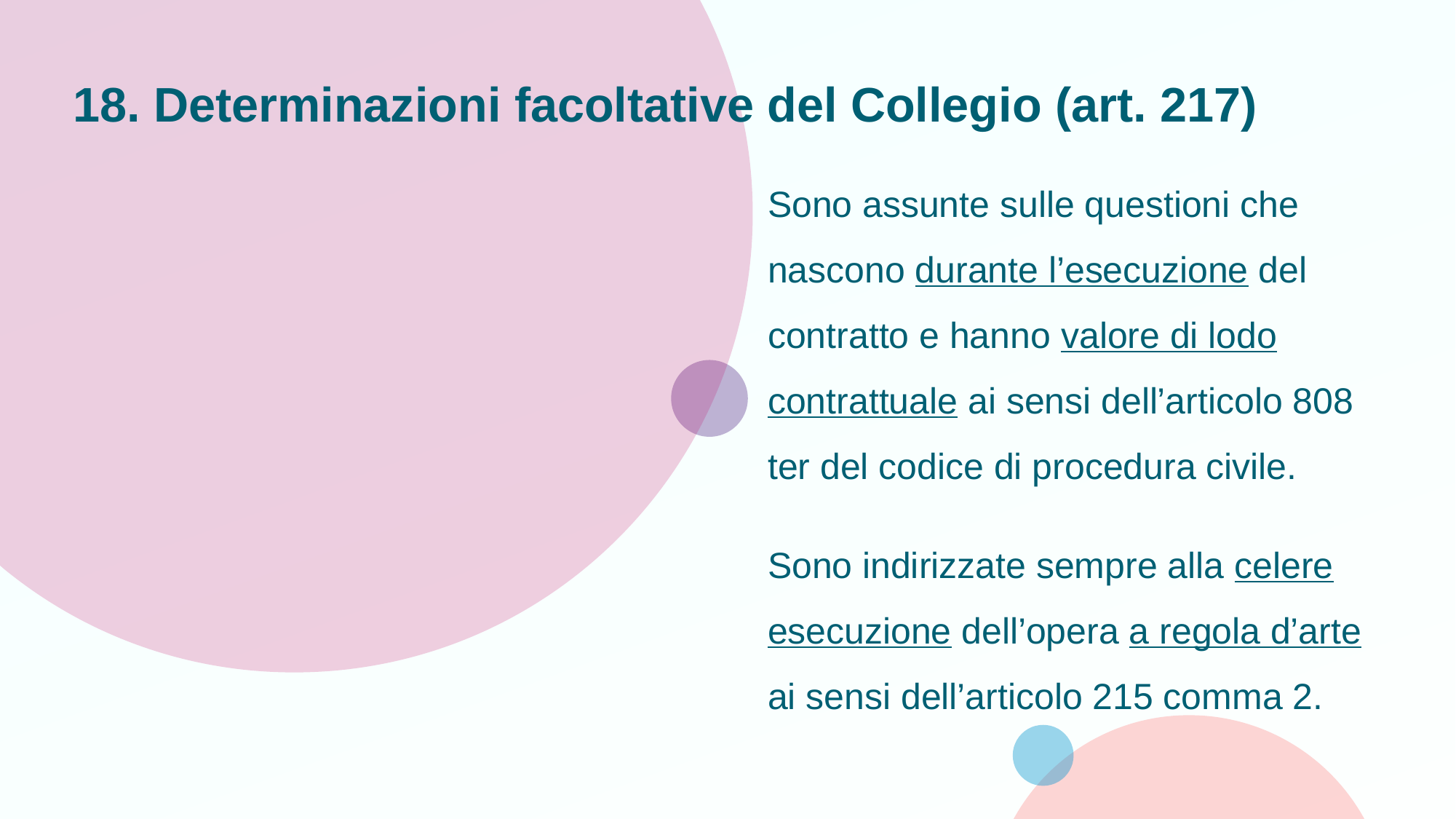

# 18. Determinazioni facoltative del Collegio (art. 217)
Sono assunte sulle questioni che nascono durante l’esecuzione del contratto e hanno valore di lodo contrattuale ai sensi dell’articolo 808 ter del codice di procedura civile.
Sono indirizzate sempre alla celere esecuzione dell’opera a regola d’arte ai sensi dell’articolo 215 comma 2.